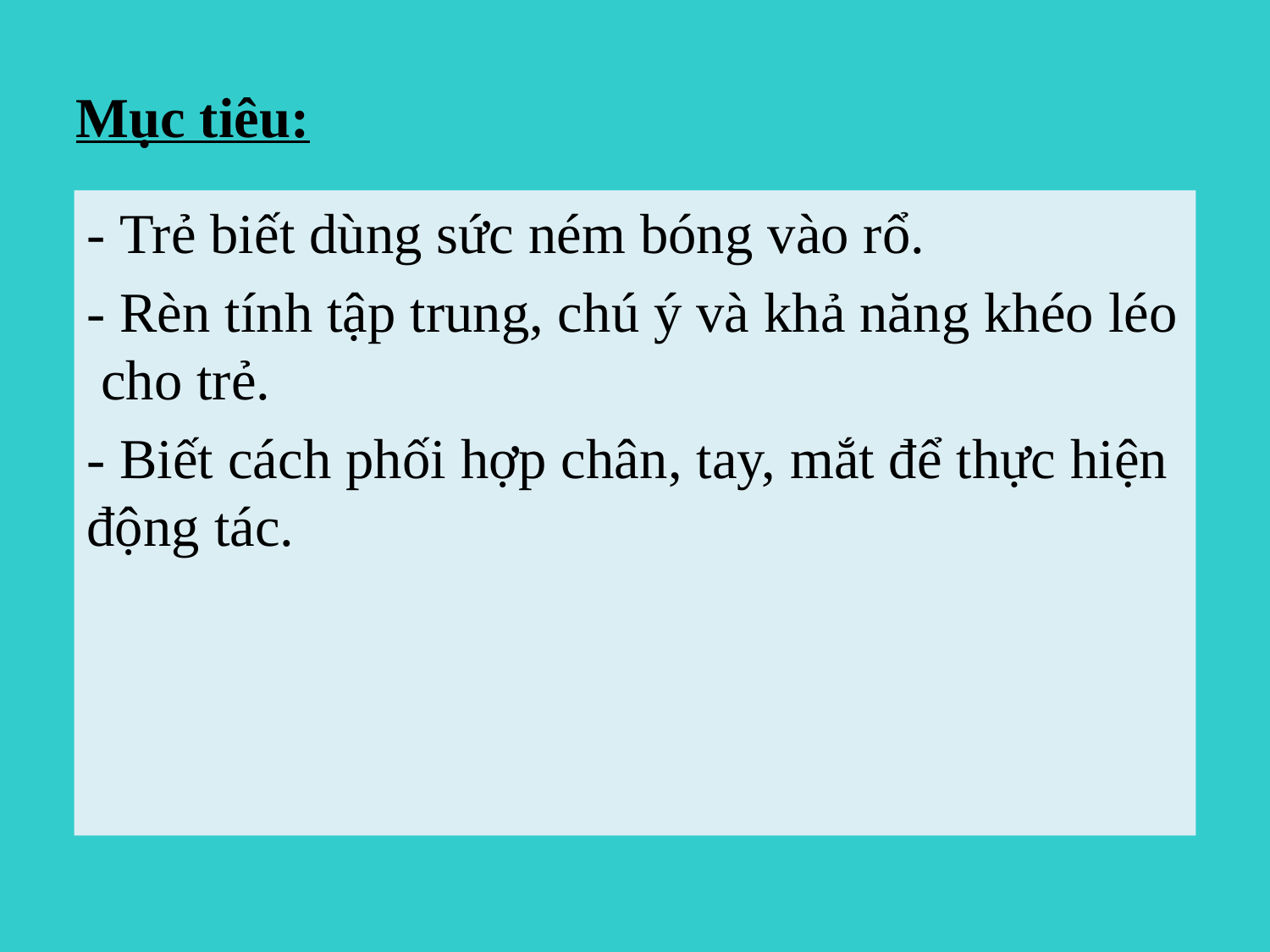

Mục tiêu:
- Trẻ biết dùng sức ném bóng vào rổ.
- Rèn tính tập trung, chú ý và khả năng khéo léo  cho trẻ.
- Biết cách phối hợp chân, tay, mắt để thực hiện động tác.